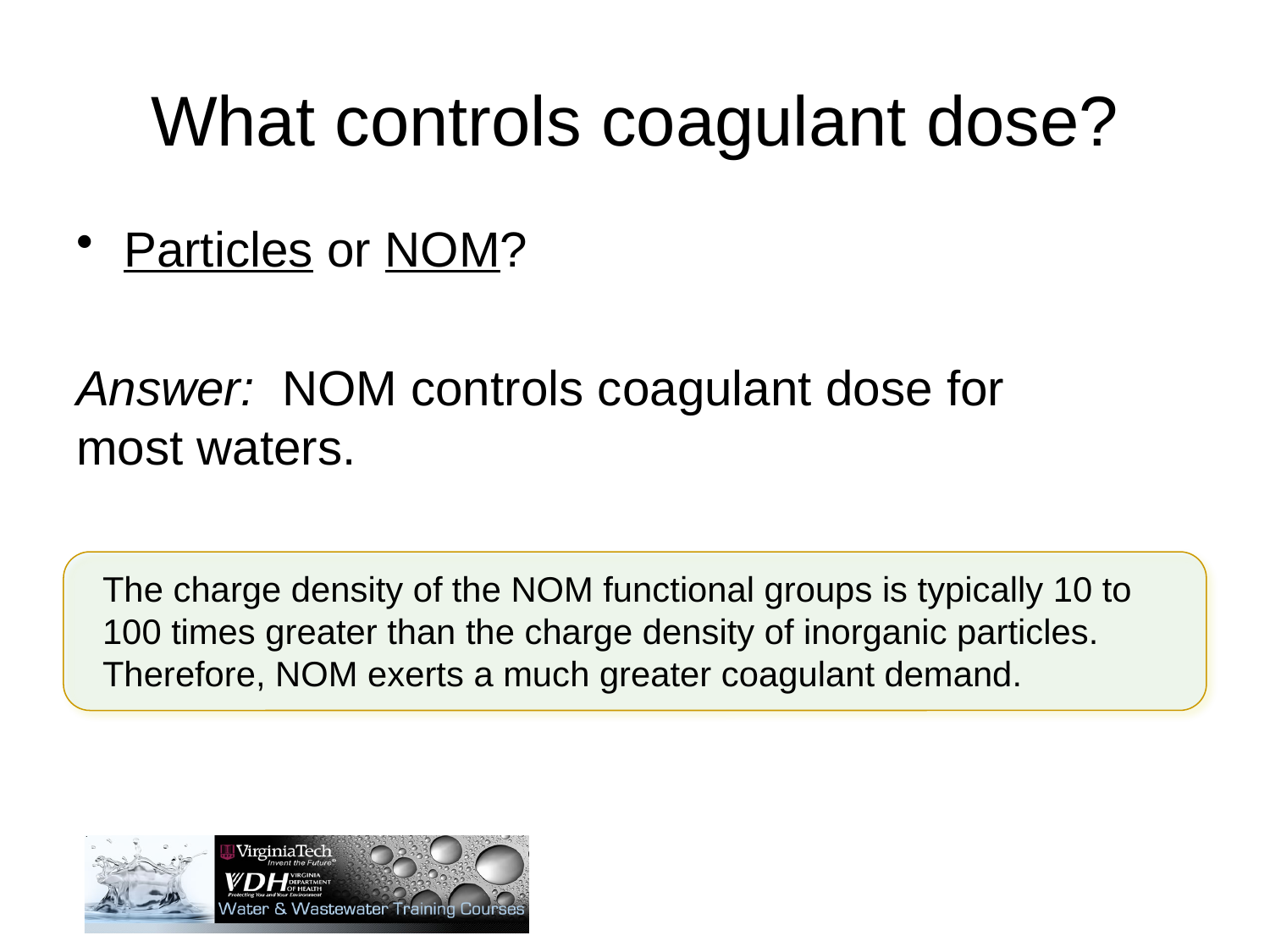

# What controls coagulant dose?
Particles or NOM?

Answer:  NOM controls coagulant dose for 	       most waters.

The charge density of the NOM functional groups is typically 10 to 100 times greater than the charge density of inorganic particles.  Therefore, NOM exerts a much greater coagulant demand.